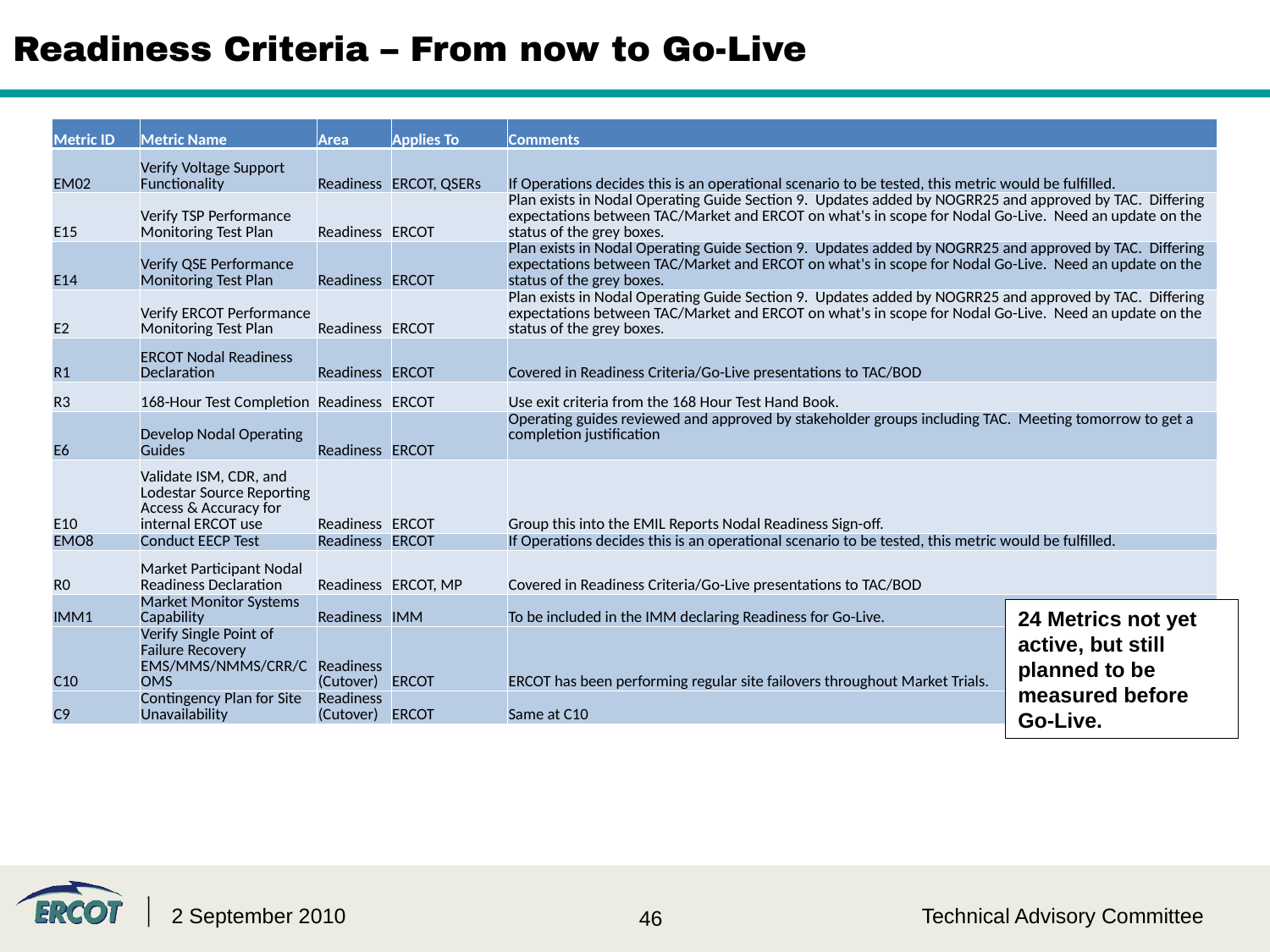

# Readiness Criteria – From now to Go-Live
| Metric ID | Metric Name | Area | Applies To | Comments |
| --- | --- | --- | --- | --- |
| EM02 | Verify Voltage Support Functionality | Readiness | ERCOT, QSERs | If Operations decides this is an operational scenario to be tested, this metric would be fulfilled. |
| E15 | Verify TSP Performance Monitoring Test Plan | Readiness | ERCOT | Plan exists in Nodal Operating Guide Section 9. Updates added by NOGRR25 and approved by TAC. Differing expectations between TAC/Market and ERCOT on what's in scope for Nodal Go-Live. Need an update on the status of the grey boxes. |
| E14 | Verify QSE Performance Monitoring Test Plan | Readiness | ERCOT | Plan exists in Nodal Operating Guide Section 9. Updates added by NOGRR25 and approved by TAC. Differing expectations between TAC/Market and ERCOT on what's in scope for Nodal Go-Live. Need an update on the status of the grey boxes. |
| E2 | Verify ERCOT Performance Monitoring Test Plan | Readiness | ERCOT | Plan exists in Nodal Operating Guide Section 9. Updates added by NOGRR25 and approved by TAC. Differing expectations between TAC/Market and ERCOT on what's in scope for Nodal Go-Live. Need an update on the status of the grey boxes. |
| R1 | ERCOT Nodal Readiness Declaration | Readiness | ERCOT | Covered in Readiness Criteria/Go-Live presentations to TAC/BOD |
| R3 | 168-Hour Test Completion | Readiness | ERCOT | Use exit criteria from the 168 Hour Test Hand Book. |
| E6 | Develop Nodal Operating Guides | Readiness | ERCOT | Operating guides reviewed and approved by stakeholder groups including TAC. Meeting tomorrow to get a completion justification |
| E10 | Validate ISM, CDR, and Lodestar Source Reporting Access & Accuracy for internal ERCOT use | Readiness | ERCOT | Group this into the EMIL Reports Nodal Readiness Sign-off. |
| EMO8 | Conduct EECP Test | Readiness | ERCOT | If Operations decides this is an operational scenario to be tested, this metric would be fulfilled. |
| R0 | Market Participant Nodal Readiness Declaration | Readiness | ERCOT, MP | Covered in Readiness Criteria/Go-Live presentations to TAC/BOD |
| IMM1 | Market Monitor Systems Capability | Readiness | IMM | To be included in the IMM declaring Readiness for Go-Live. |
| C10 | Verify Single Point of Failure Recovery EMS/MMS/NMMS/CRR/COMS | Readiness (Cutover) | ERCOT | ERCOT has been performing regular site failovers throughout Market Trials. |
| C9 | Contingency Plan for Site Unavailability | Readiness (Cutover) | ERCOT | Same at C10 |
24 Metrics not yet active, but still planned to be measured before Go-Live.
2 September 2010
Technical Advisory Committee